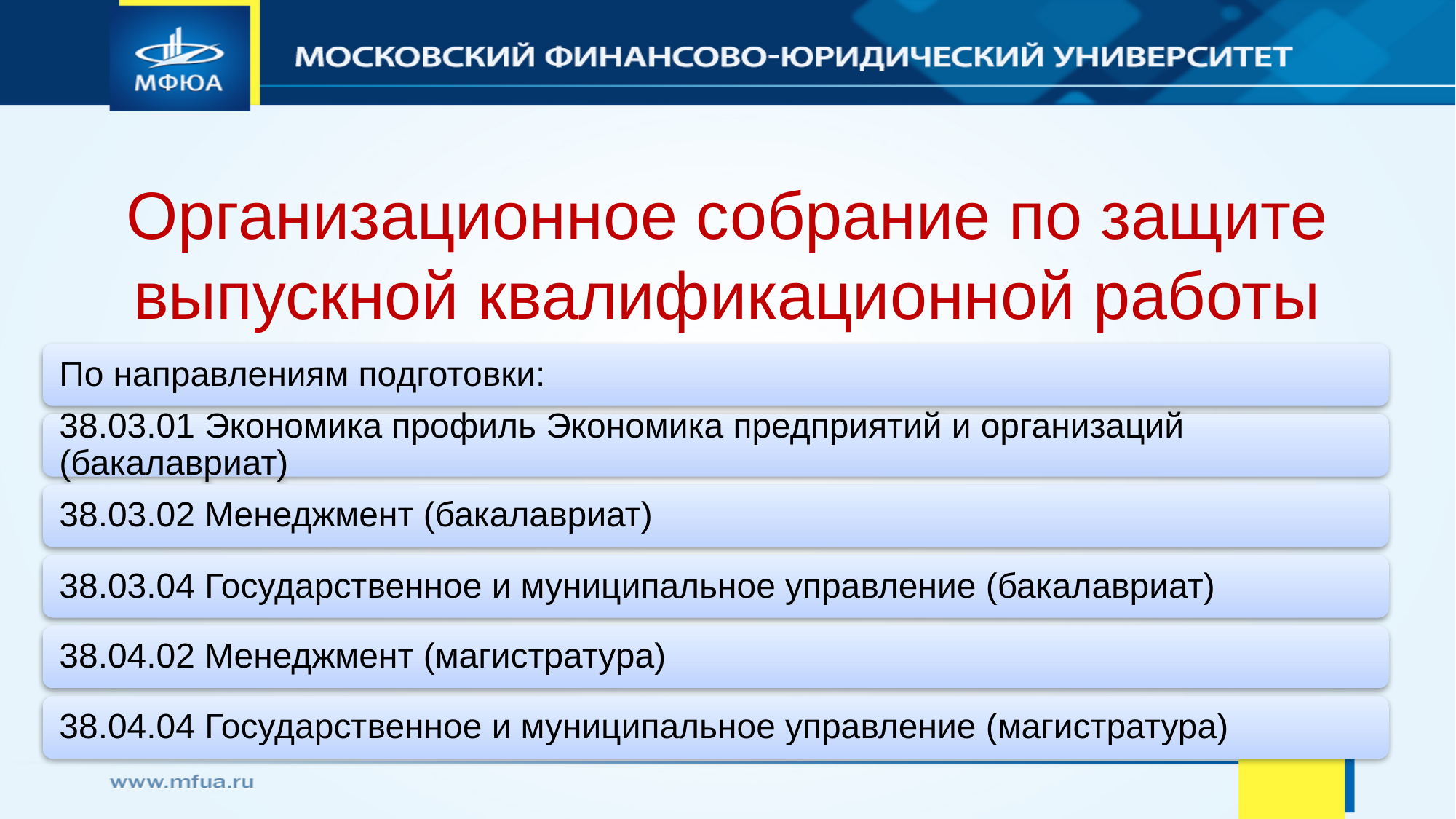

# Организационное собрание по защите выпускной квалификационной работы
По направлениям подготовки:
38.03.01 Экономика профиль Экономика предприятий и организаций (бакалавриат)
38.03.02 Менеджмент (бакалавриат)
38.03.04 Государственное и муниципальное управление (бакалавриат)
38.04.02 Менеджмент (магистратура)
38.04.04 Государственное и муниципальное управление (магистратура)